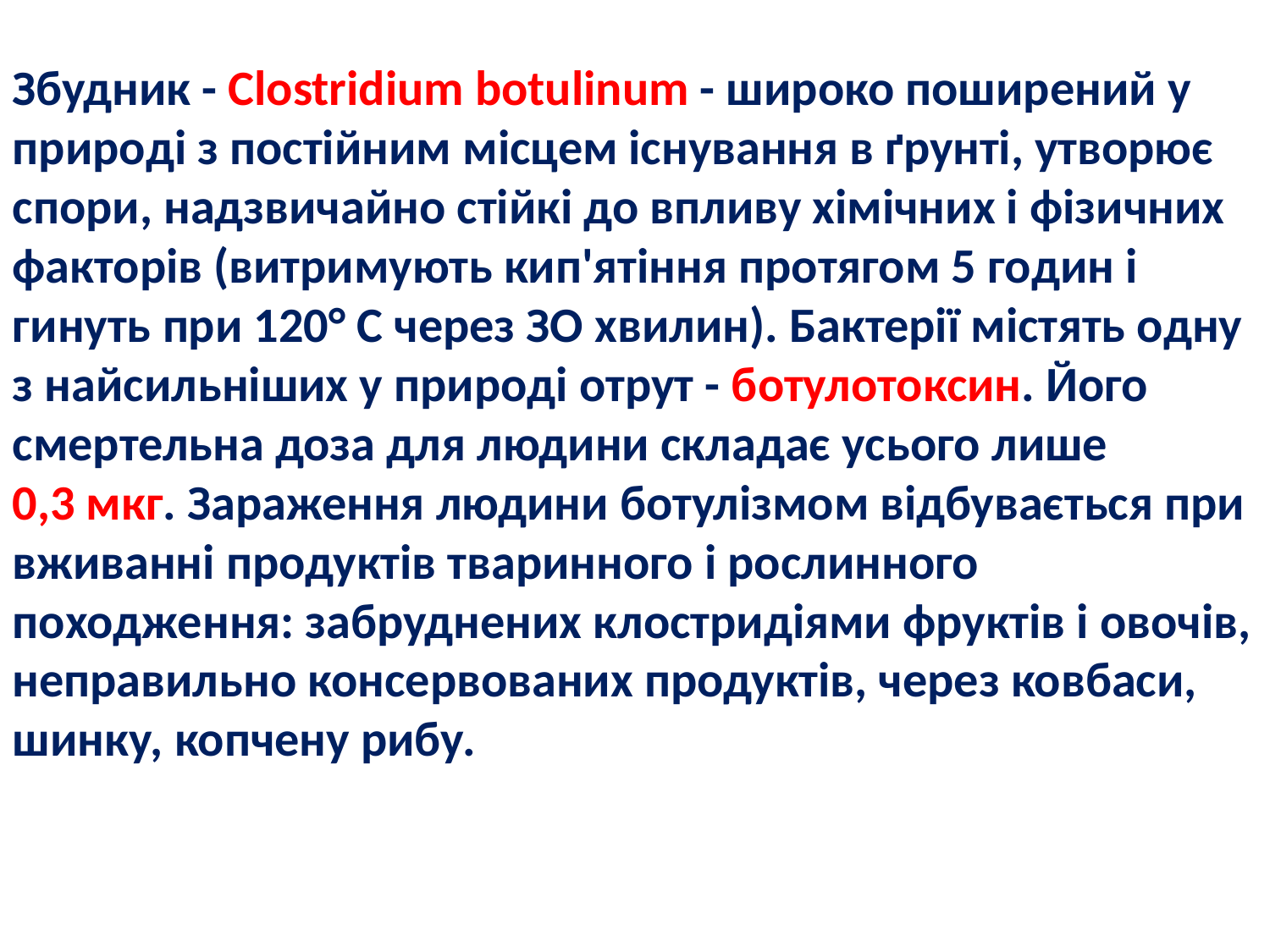

Збудник - Clostridium botulinum - широко поширений у природі з постійним місцем існування в ґрунті, утворює спори, надзвичайно стійкі до впливу хімічних і фізичних факторів (витримують кип'ятіння протягом 5 годин і гинуть при 120° С через ЗО хвилин). Бактерії містять одну з найсильніших у природі отрут - ботулотоксин. Його смертельна доза для людини складає усього лише
0,3 мкг. Зараження людини ботулізмом відбувається при вживанні продуктів тваринного і рослинного походження: забруднених клостридіями фруктів і овочів, неправильно консервованих продуктів, через ковбаси, шинку, копчену рибу.